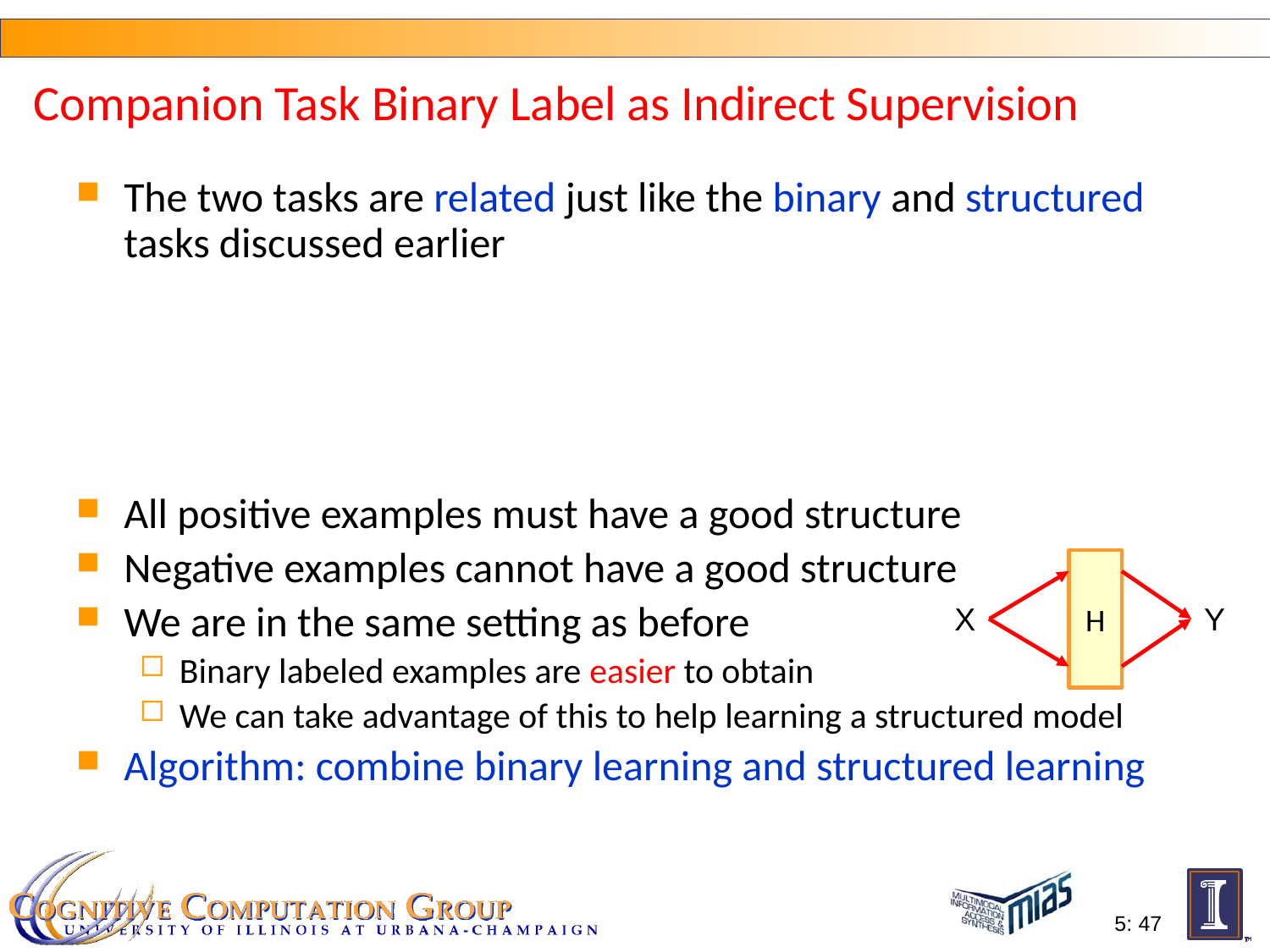

# Companion Task Binary Label as Indirect Supervision
The two tasks are related just like the binary and structured tasks discussed earlier

All positive examples must have a good structure
Negative examples cannot have a good structure
We are in the same setting as before
Binary labeled examples are easier to obtain
We can take advantage of this to help learning a structured model
Algorithm: combine binary learning and structured learning

H

X
Y

5: 47